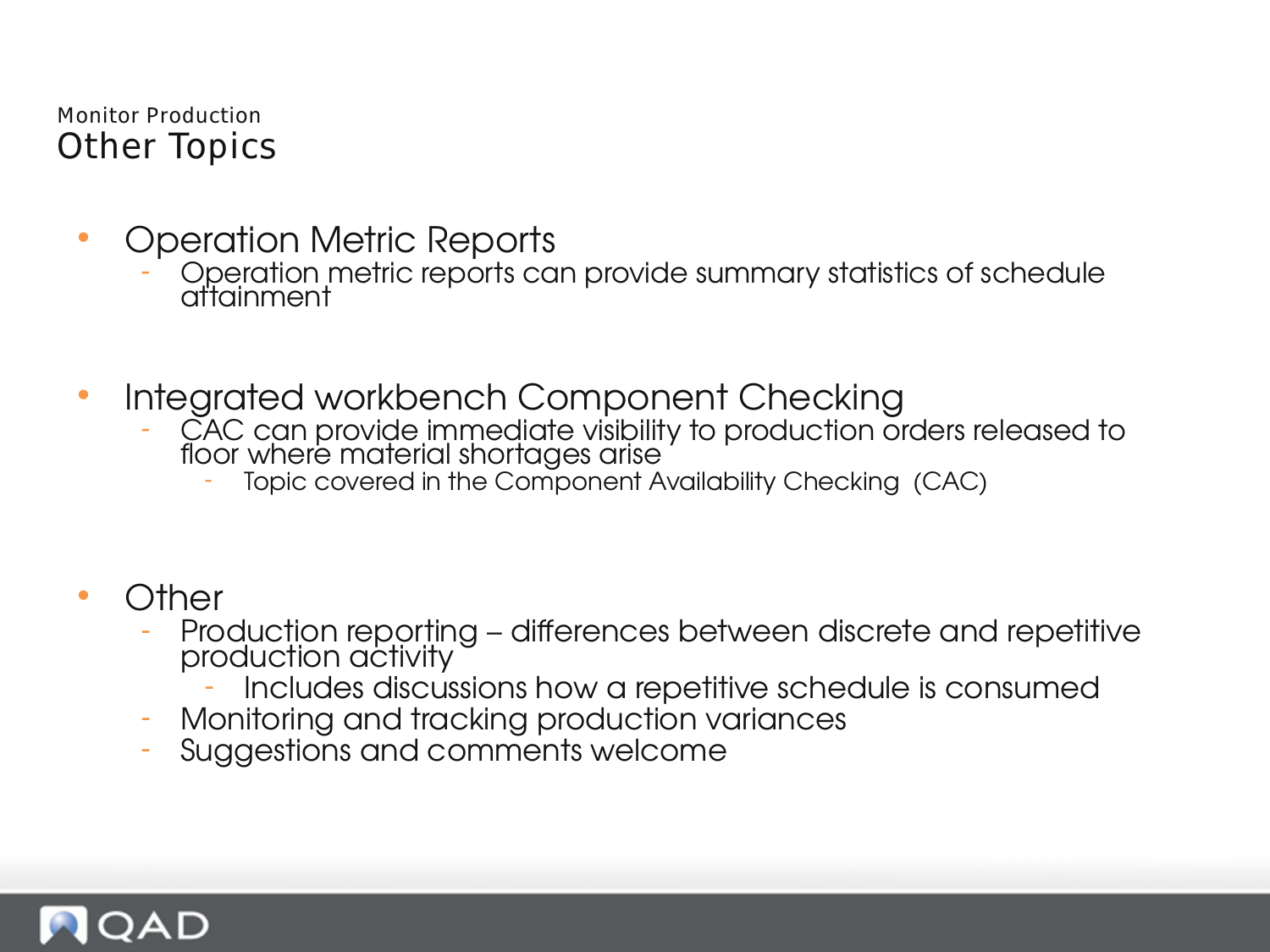

Monitor Production
Other Topics
Operation Metric Reports
Operation metric reports can provide summary statistics of schedule attainment

Integrated workbench Component Checking
CAC can provide immediate visibility to production orders released to floor where material shortages arise
Topic covered in the Component Availability Checking  (CAC)

Other
Production reporting – differences between discrete and repetitive production activity
Includes discussions how a repetitive schedule is consumed
Monitoring and tracking production variances
Suggestions and comments welcome